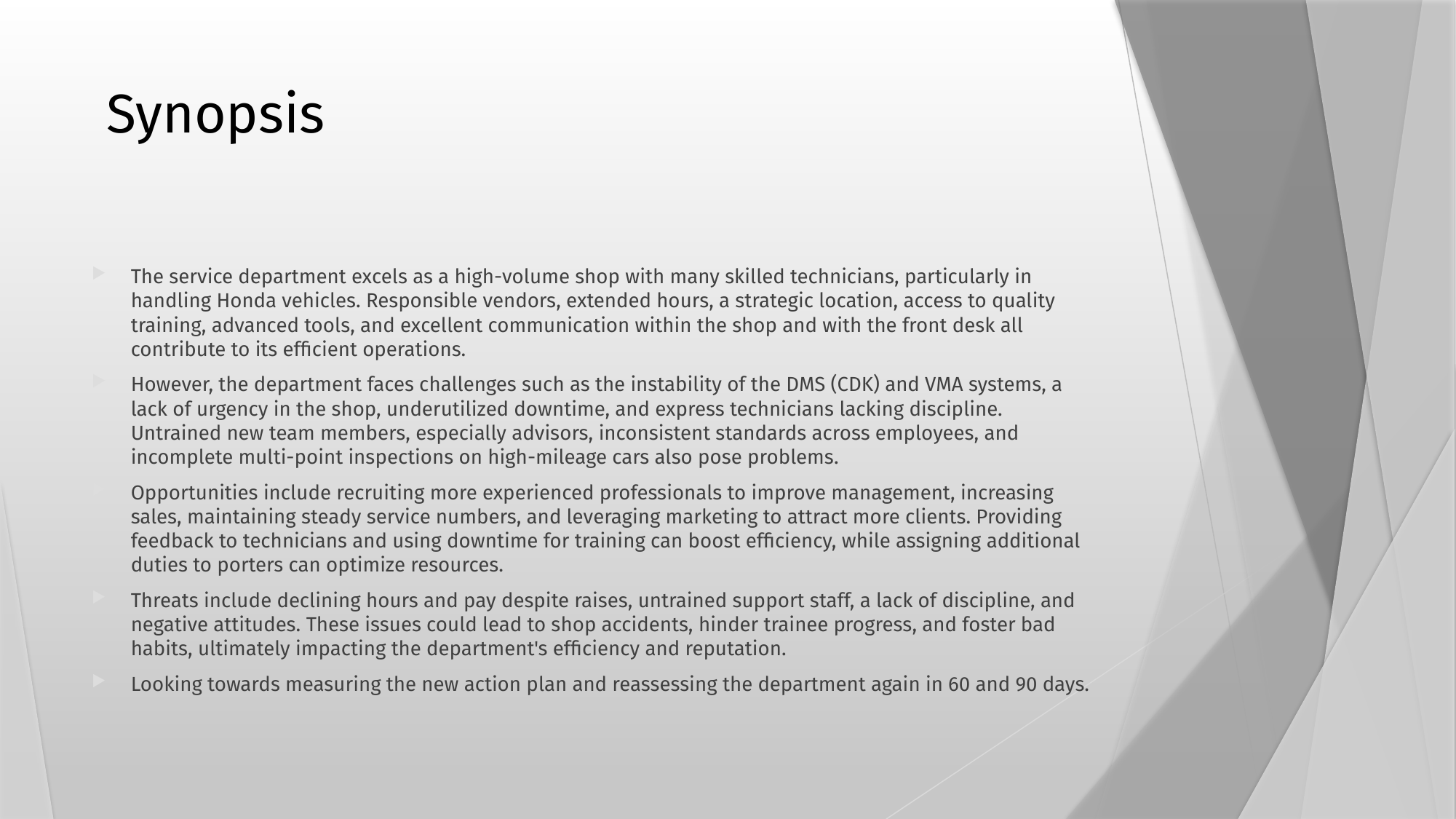

# Synopsis
The service department excels as a high-volume shop with many skilled technicians, particularly in handling Honda vehicles. Responsible vendors, extended hours, a strategic location, access to quality training, advanced tools, and excellent communication within the shop and with the front desk all contribute to its efficient operations.
However, the department faces challenges such as the instability of the DMS (CDK) and VMA systems, a lack of urgency in the shop, underutilized downtime, and express technicians lacking discipline. Untrained new team members, especially advisors, inconsistent standards across employees, and incomplete multi-point inspections on high-mileage cars also pose problems.
Opportunities include recruiting more experienced professionals to improve management, increasing sales, maintaining steady service numbers, and leveraging marketing to attract more clients. Providing feedback to technicians and using downtime for training can boost efficiency, while assigning additional duties to porters can optimize resources.
Threats include declining hours and pay despite raises, untrained support staff, a lack of discipline, and negative attitudes. These issues could lead to shop accidents, hinder trainee progress, and foster bad habits, ultimately impacting the department's efficiency and reputation.
Looking towards measuring the new action plan and reassessing the department again in 60 and 90 days.